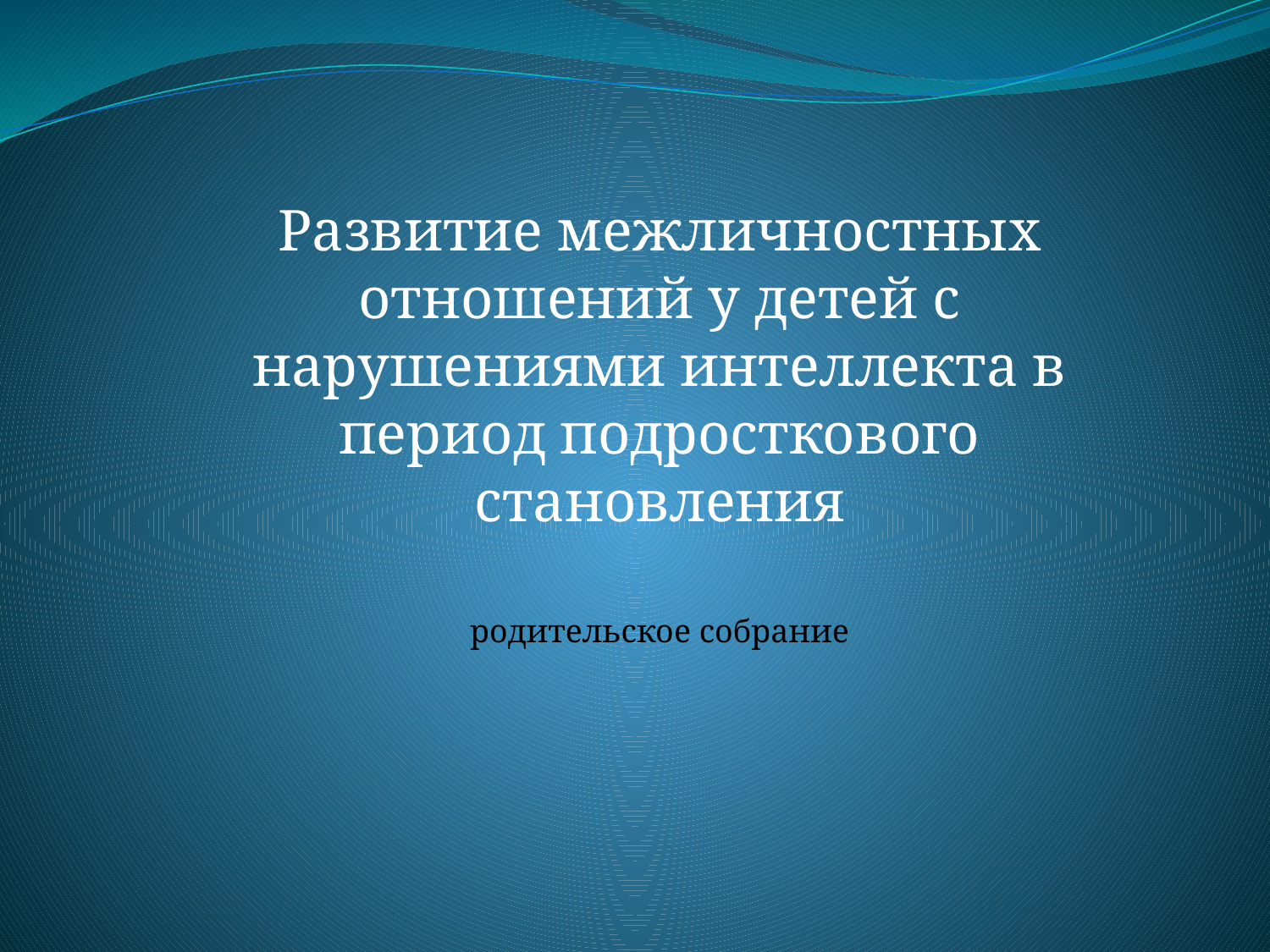

Развитие межличностных отношений у детей с нарушениями интеллекта в период подросткового становления
родительское собрание